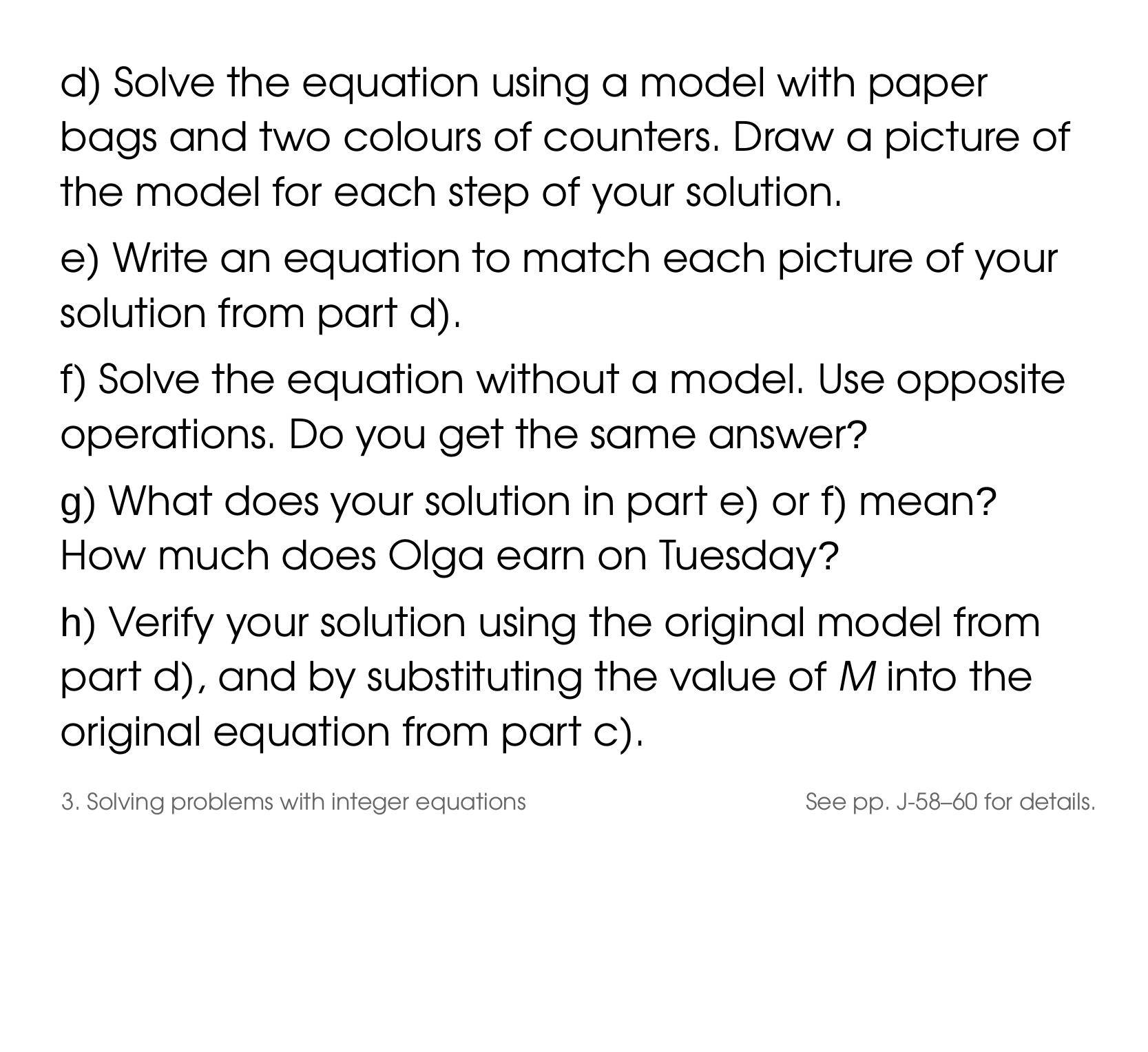

d) Solve the equation using a model with paper bags and two colours of counters. Draw a picture of the model for each step of your solution.
e) Write an equation to match each picture of your solution from part d).
f) Solve the equation without a model. Use opposite operations. Do you get the same answer?
g) What does your solution in part e) or f) mean? How much does Olga earn on Tuesday?
h) Verify your solution using the original model from part d), and by substituting the value of M into the original equation from part c).
3. Solving problems with integer equations
See pp. J-58–60 for details.